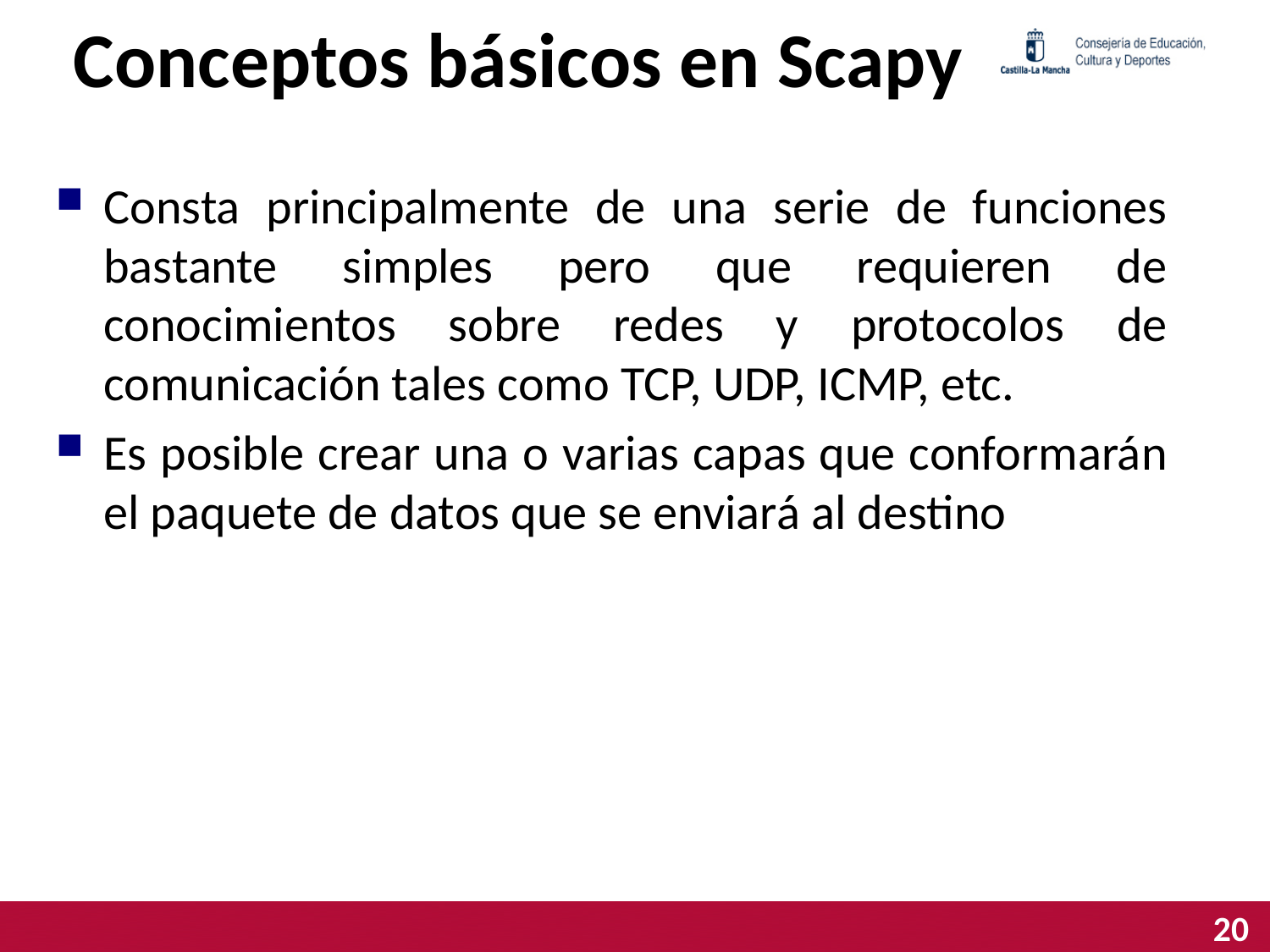

# Conceptos básicos en Scapy
Consta principalmente de una serie de funciones bastante simples pero que requieren de conocimientos sobre redes y protocolos de comunicación tales como TCP, UDP, ICMP, etc.
Es posible crear una o varias capas que conformarán el paquete de datos que se enviará al destino